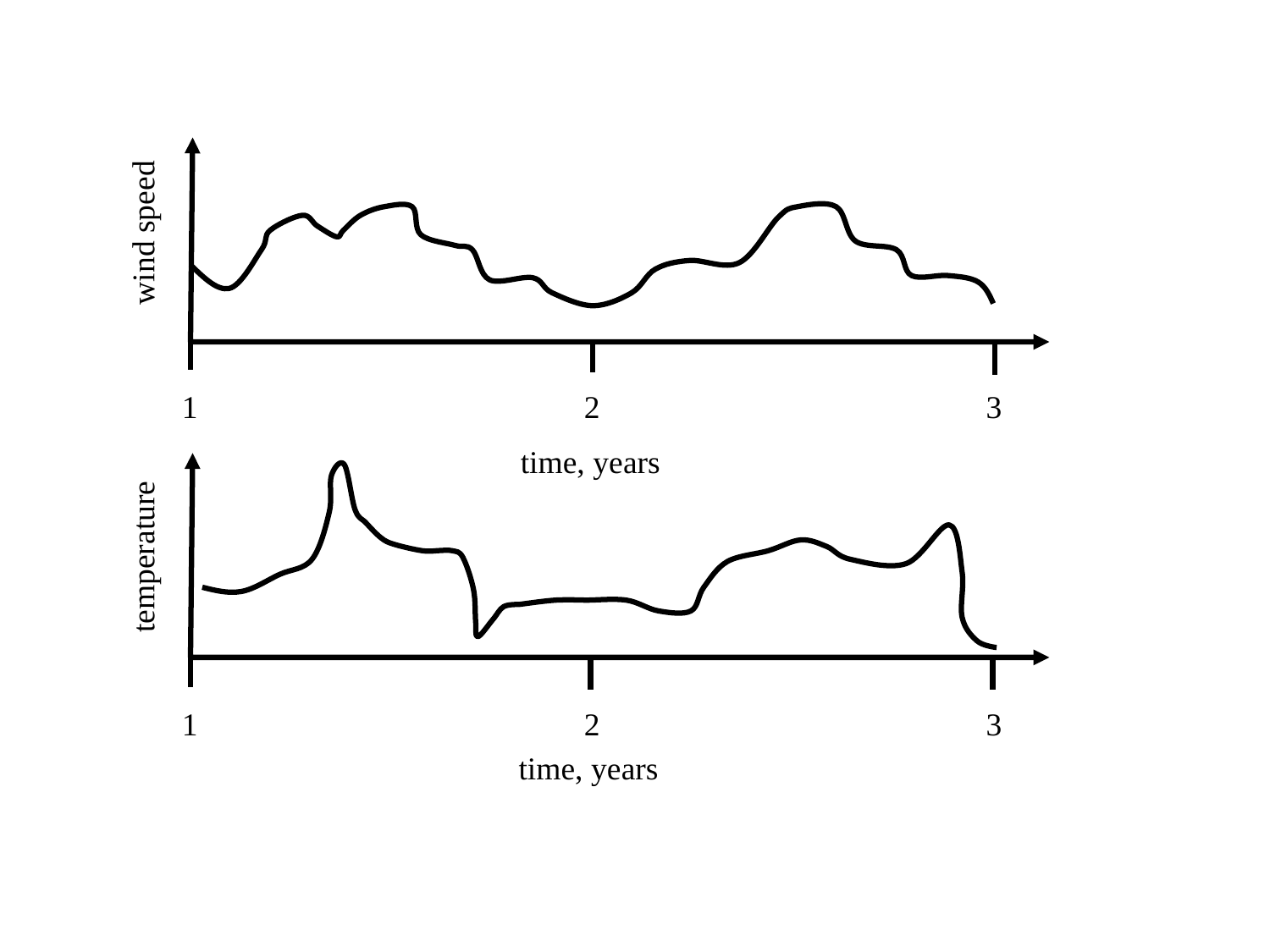

wind speed
1
2
3
time, years

temperature
1
2
3
time, years